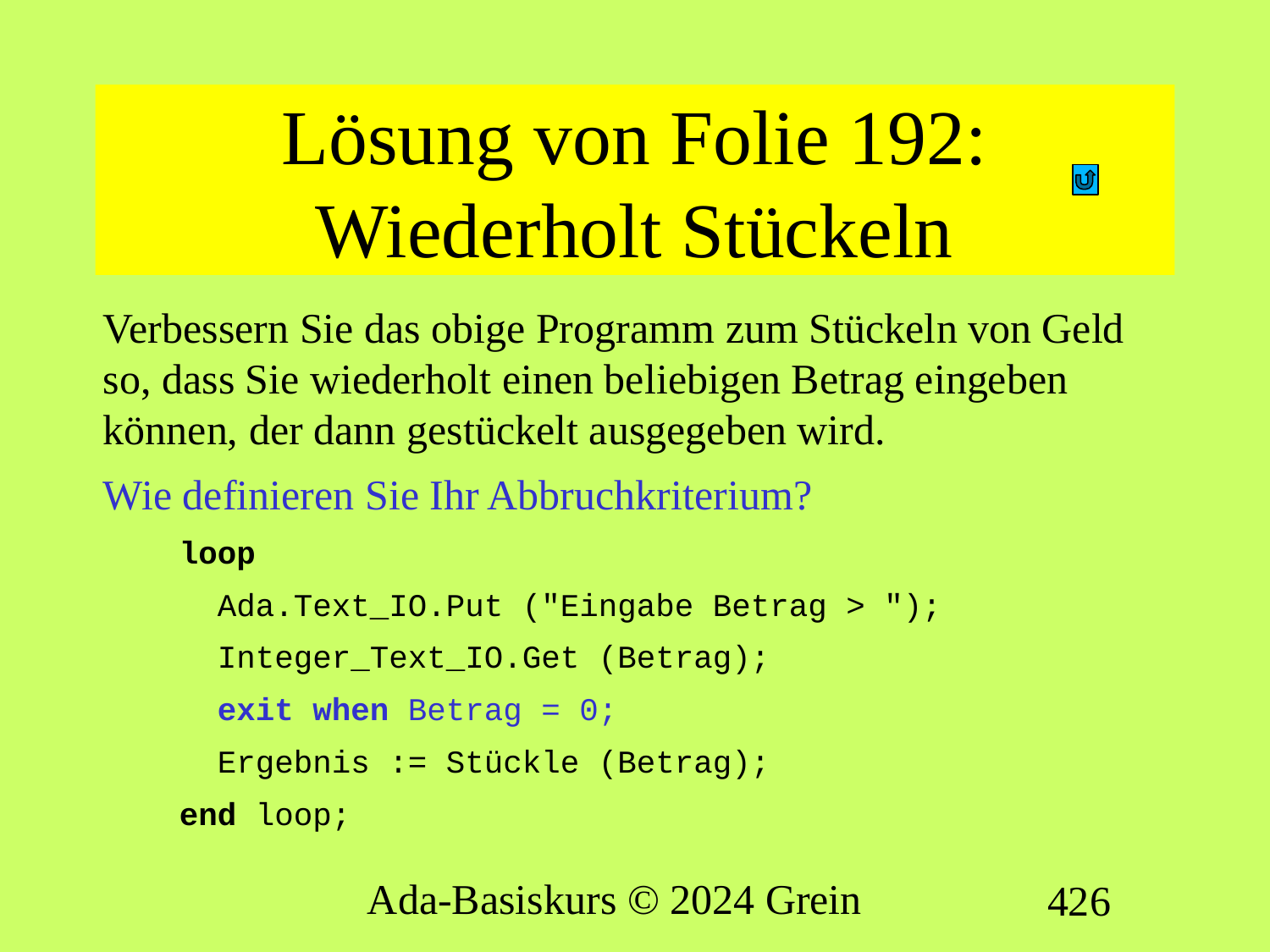

# Lösung von Folie 192: Wiederholt Stückeln

Verbessern Sie das obige Programm zum Stückeln von Geld so, dass Sie wiederholt einen beliebigen Betrag eingeben können, der dann gestückelt ausgegeben wird.
Wie definieren Sie Ihr Abbruchkriterium?
loop
  Ada.Text_IO.Put ("Eingabe Betrag > ");
  Integer_Text_IO.Get (Betrag);
  exit when Betrag = 0;
  Ergebnis := Stückle (Betrag);
end loop;
Ada-Basiskurs © 2024 Grein
426